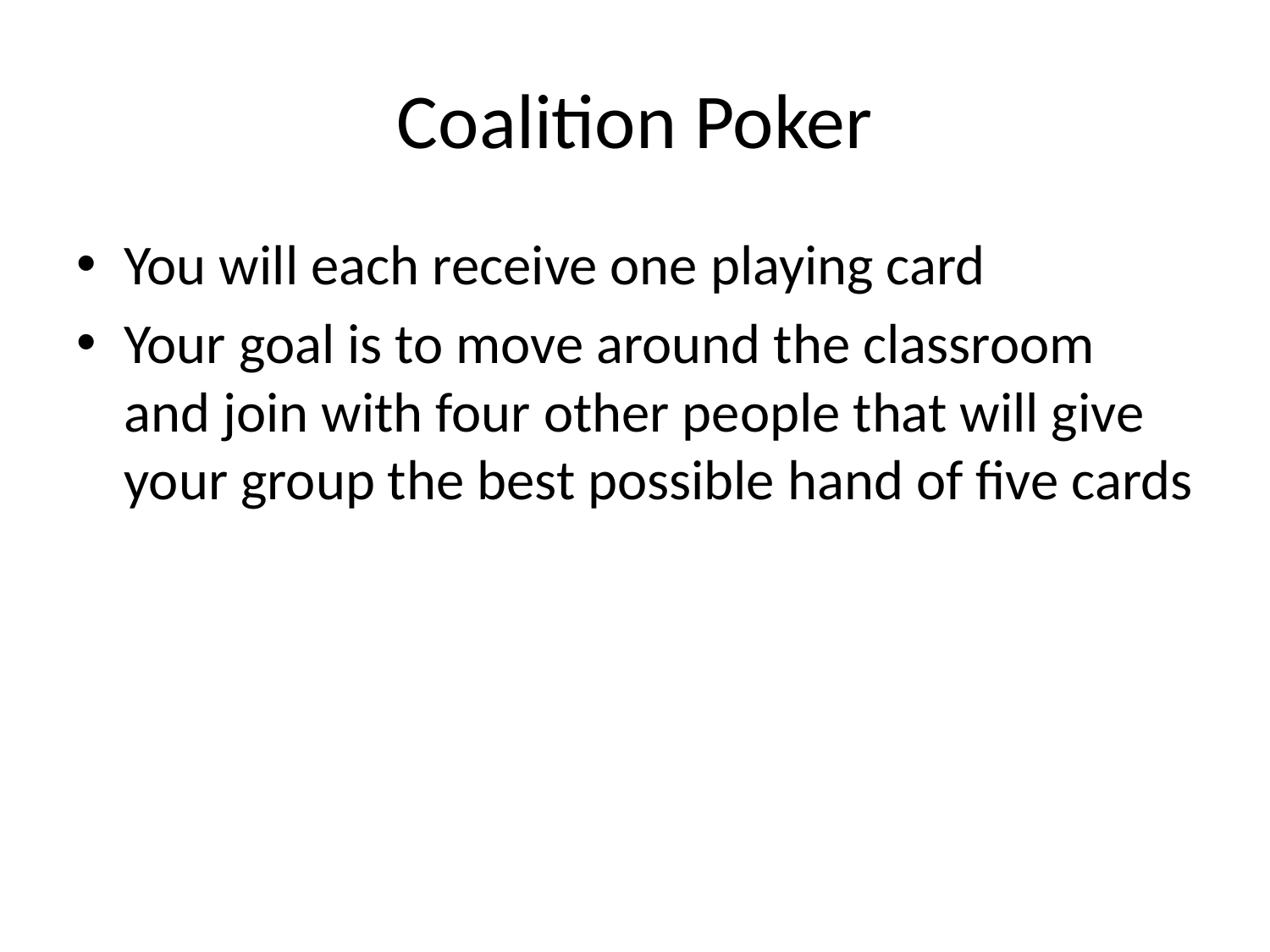

# Coalition Poker
You will each receive one playing card
Your goal is to move around the classroom and join with four other people that will give your group the best possible hand of five cards